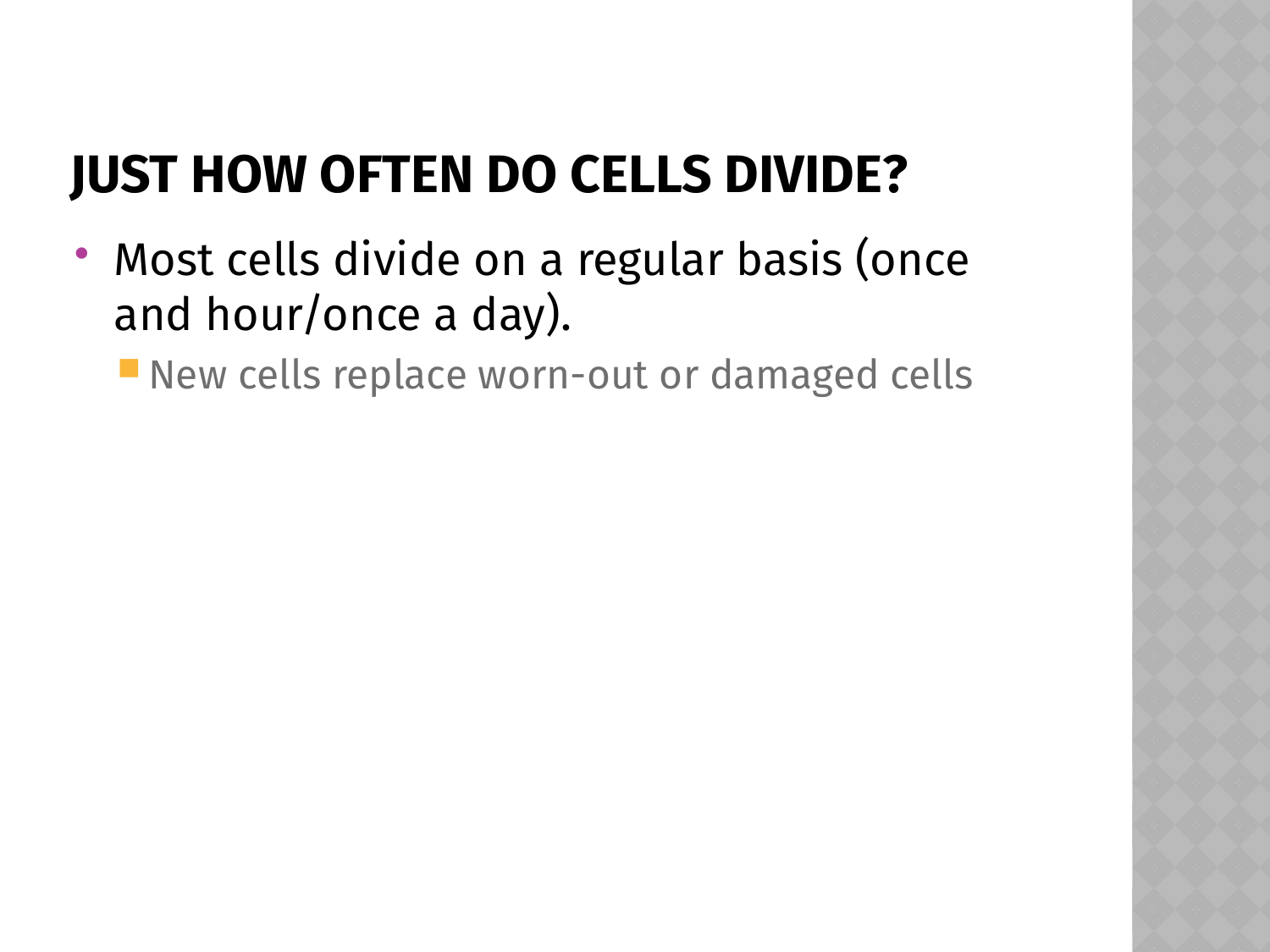

# Just how often do cells divide?
Most cells divide on a regular basis (once and hour/once a day).
New cells replace worn-out or damaged cells